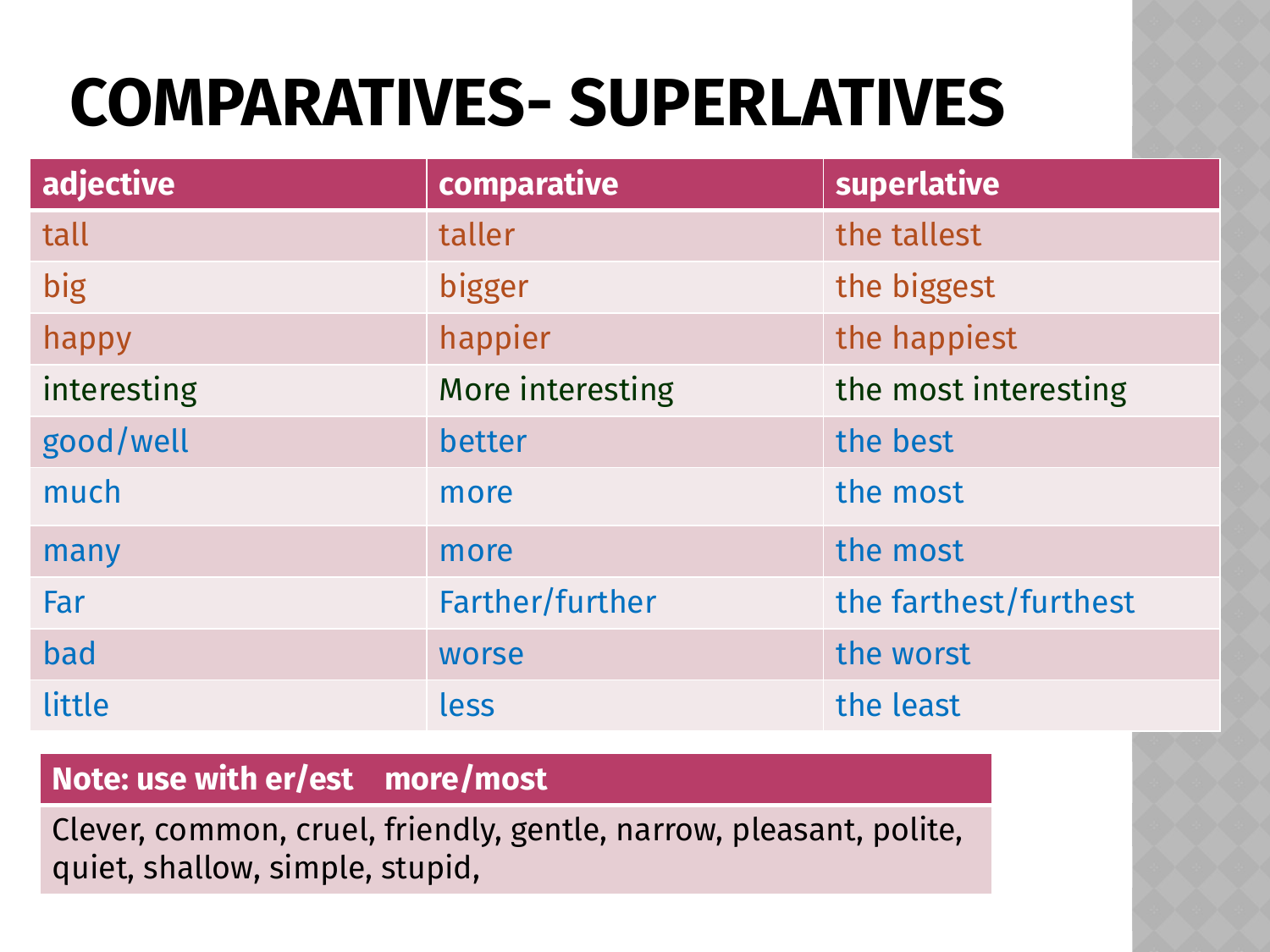

# Comparatives- superlatives
| adjective | comparative | superlative |
| --- | --- | --- |
| tall | taller | the tallest |
| big | bigger | the biggest |
| happy | happier | the happiest |
| interesting | More interesting | the most interesting |
| good/well | better | the best |
| much | more | the most |
| many | more | the most |
| Far | Farther/further | the farthest/furthest |
| bad | worse | the worst |
| little | less | the least |
| Note: use with er/est more/most |
| --- |
| Clever, common, cruel, friendly, gentle, narrow, pleasant, polite, quiet, shallow, simple, stupid, |